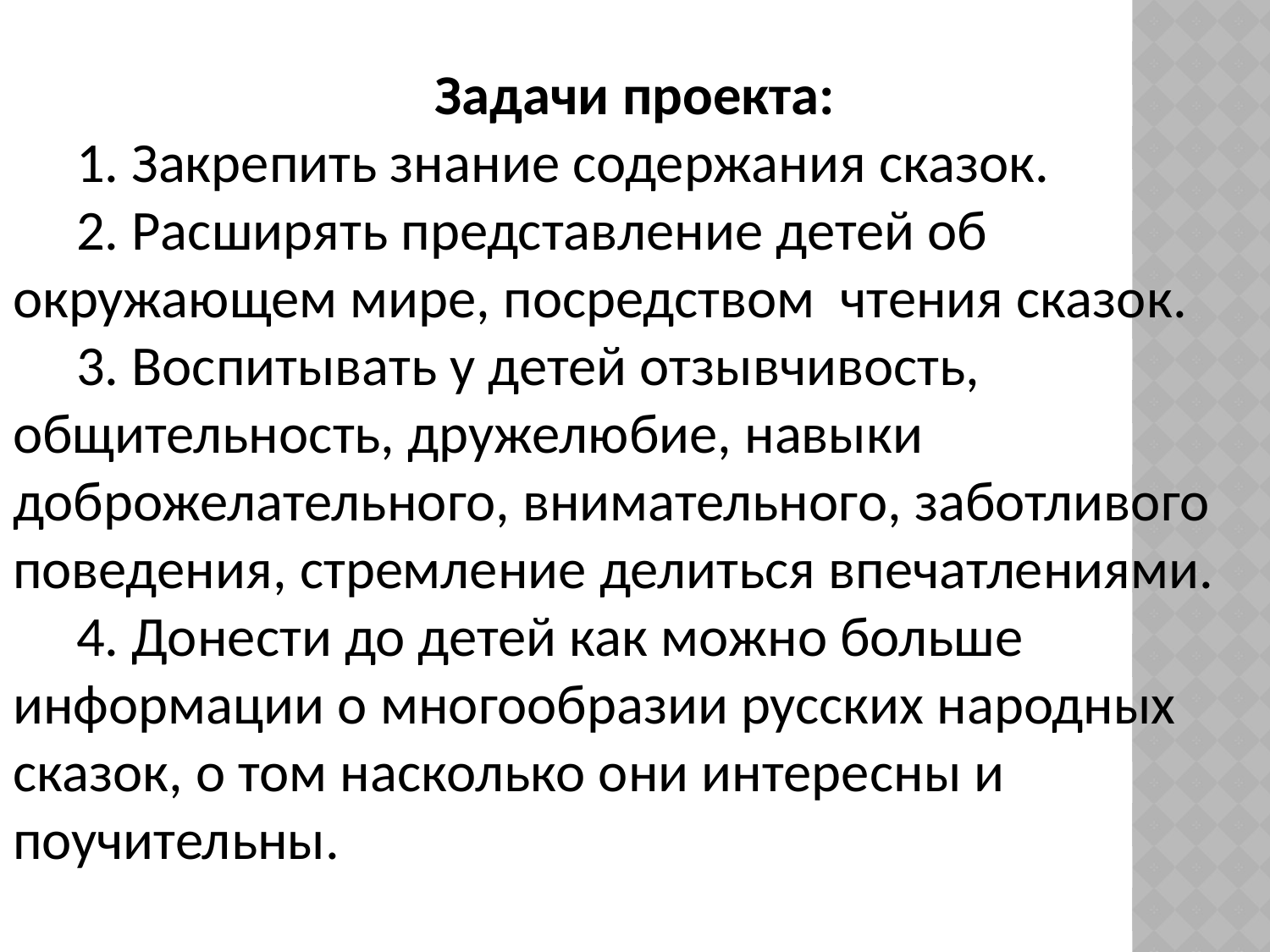

Задачи проекта:
     1. Закрепить знание содержания сказок.
     2. Расширять представление детей об окружающем мире, посредством  чтения сказок.
     3. Воспитывать у детей отзывчивость, общительность, дружелюбие, навыки доброжелательного, внимательного, заботливого поведения, стремление делиться впечатлениями.
     4. Донести до детей как можно больше информации о многообразии русских народных сказок, о том насколько они интересны и поучительны.